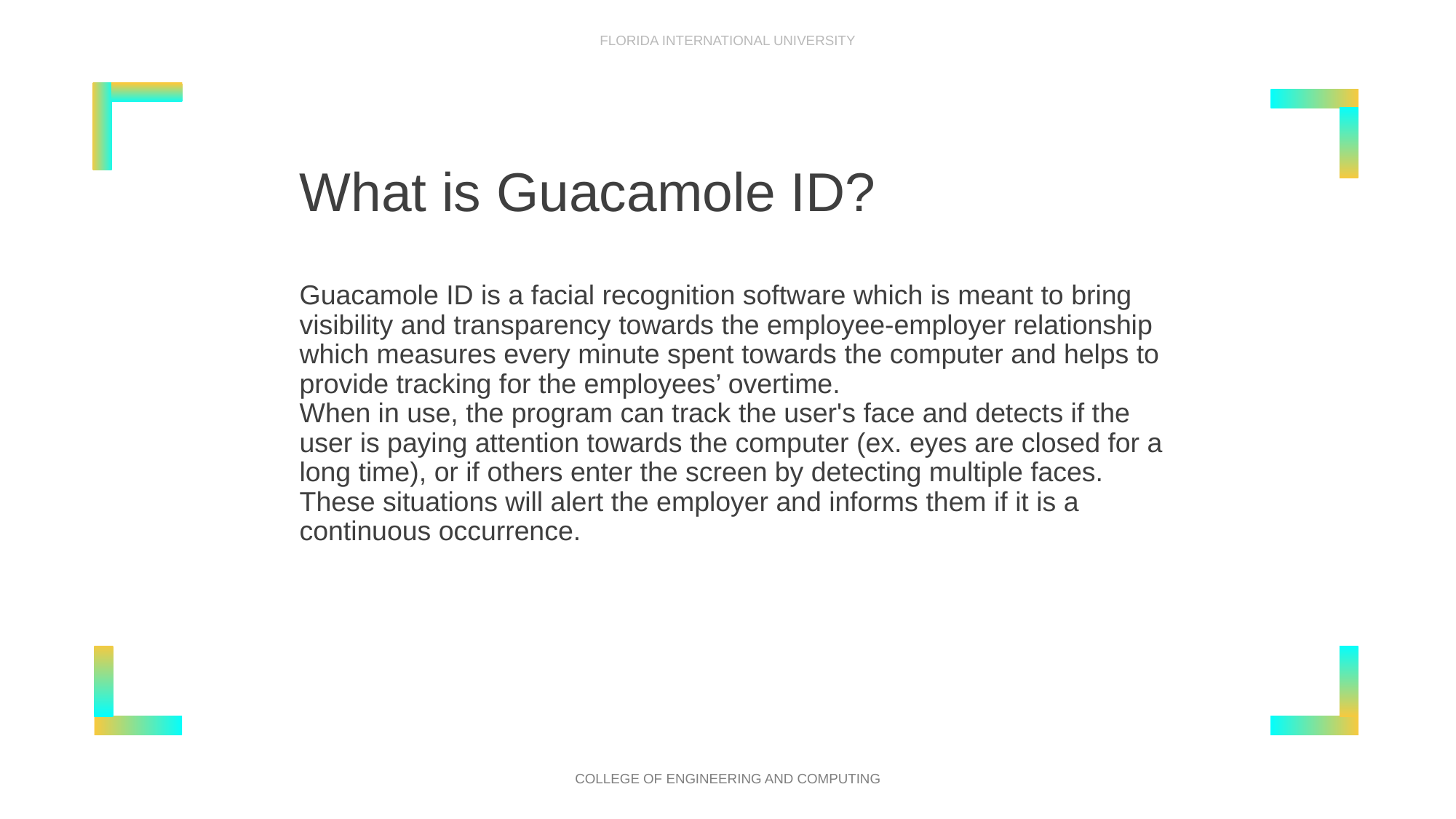

# What is Guacamole ID?
Guacamole ID is a facial recognition software which is meant to bring visibility and transparency towards the employee-employer relationship which measures every minute spent towards the computer and helps to provide tracking for the employees’ overtime.
When in use, the program can track the user's face and detects if the user is paying attention towards the computer (ex. eyes are closed for a long time), or if others enter the screen by detecting multiple faces. These situations will alert the employer and informs them if it is a continuous occurrence.